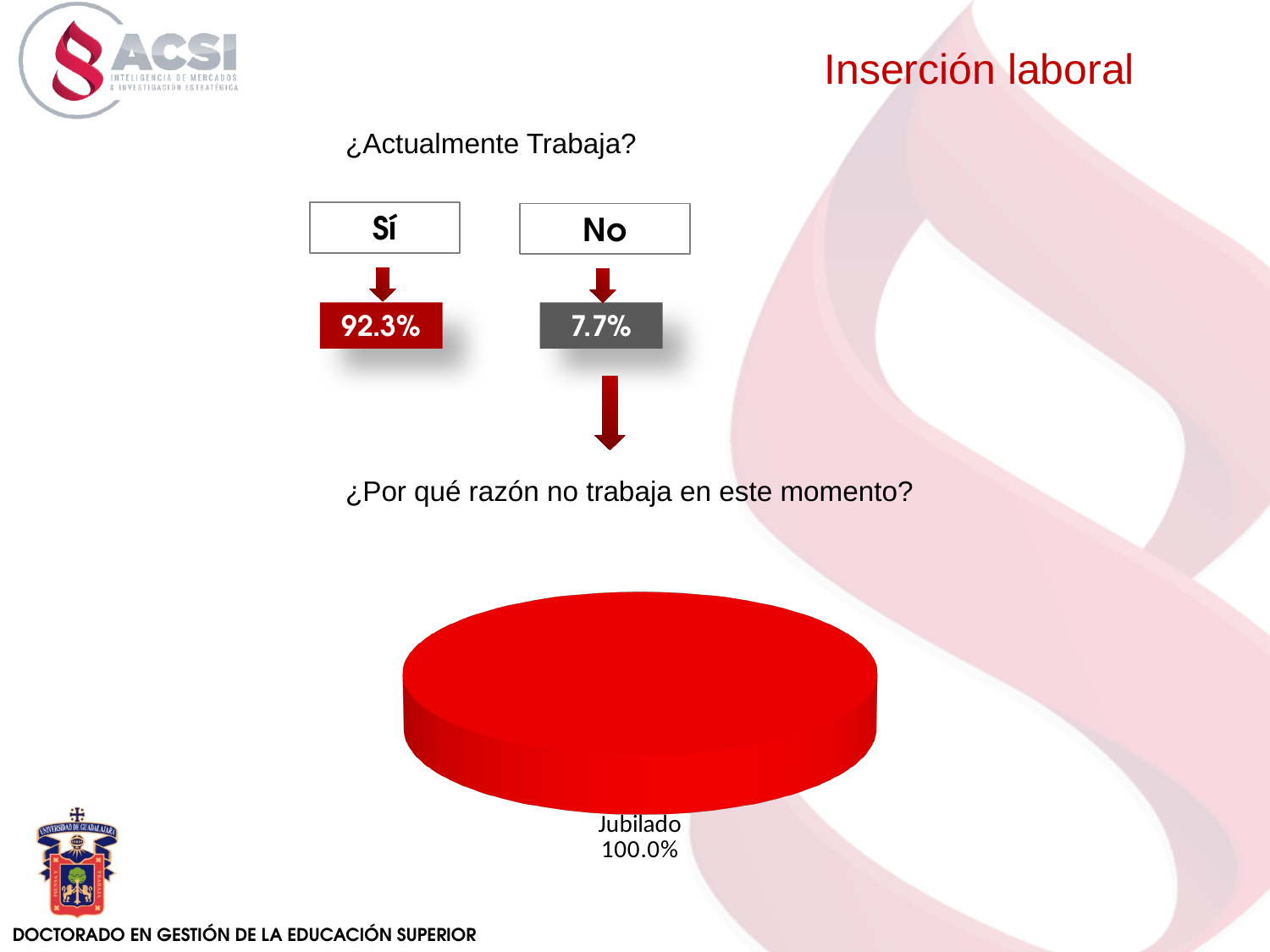

Inserción laboral
¿Actualmente Trabaja?
Sí
No

92.3%
7.7%

[unsupported chart]

¿Por qué razón no trabaja en este momento?